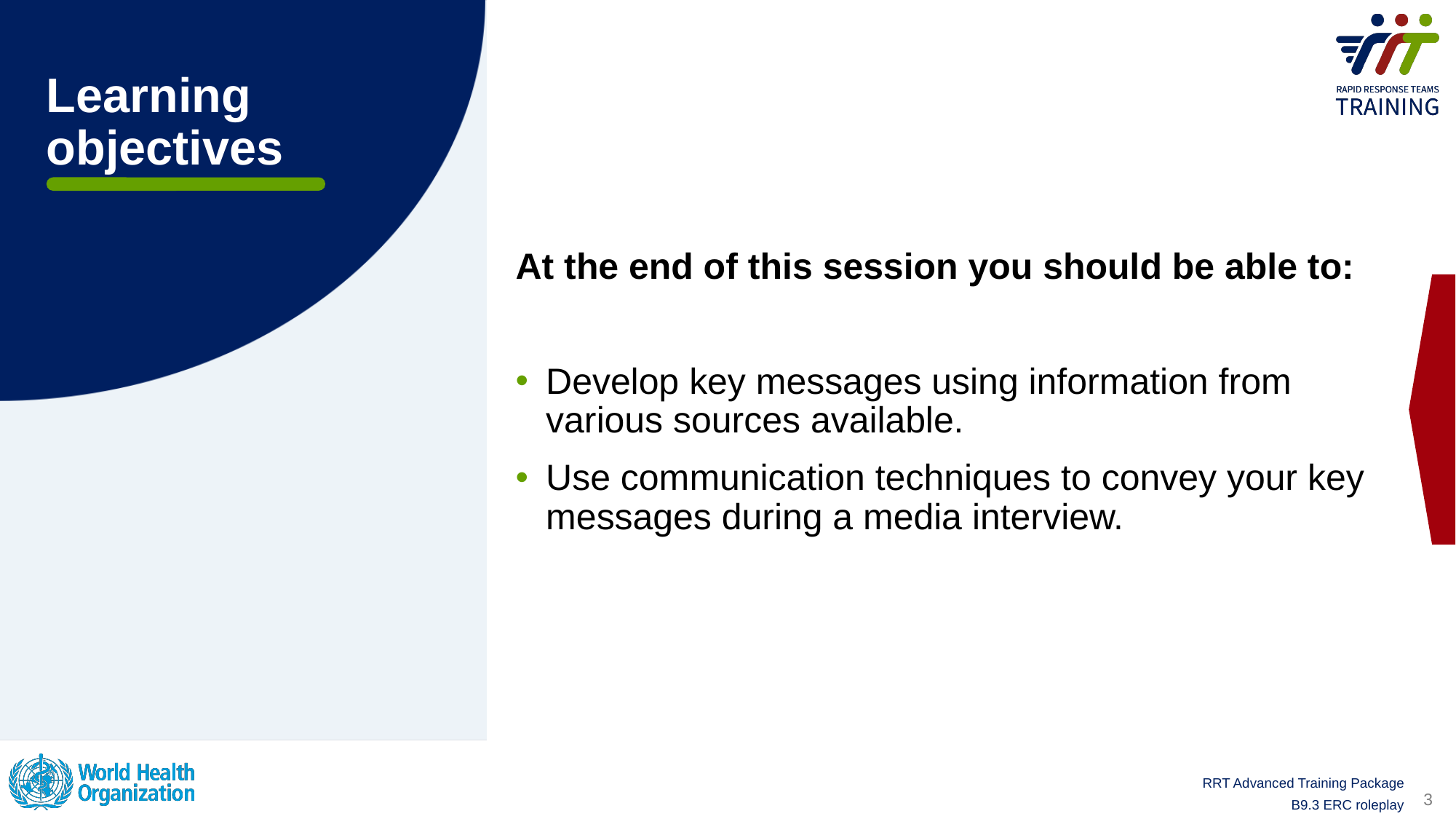

Learning objectives
At the end of this session you should be able to:

Develop key messages using information from various sources available.
Use communication techniques to convey your key messages during a media interview.